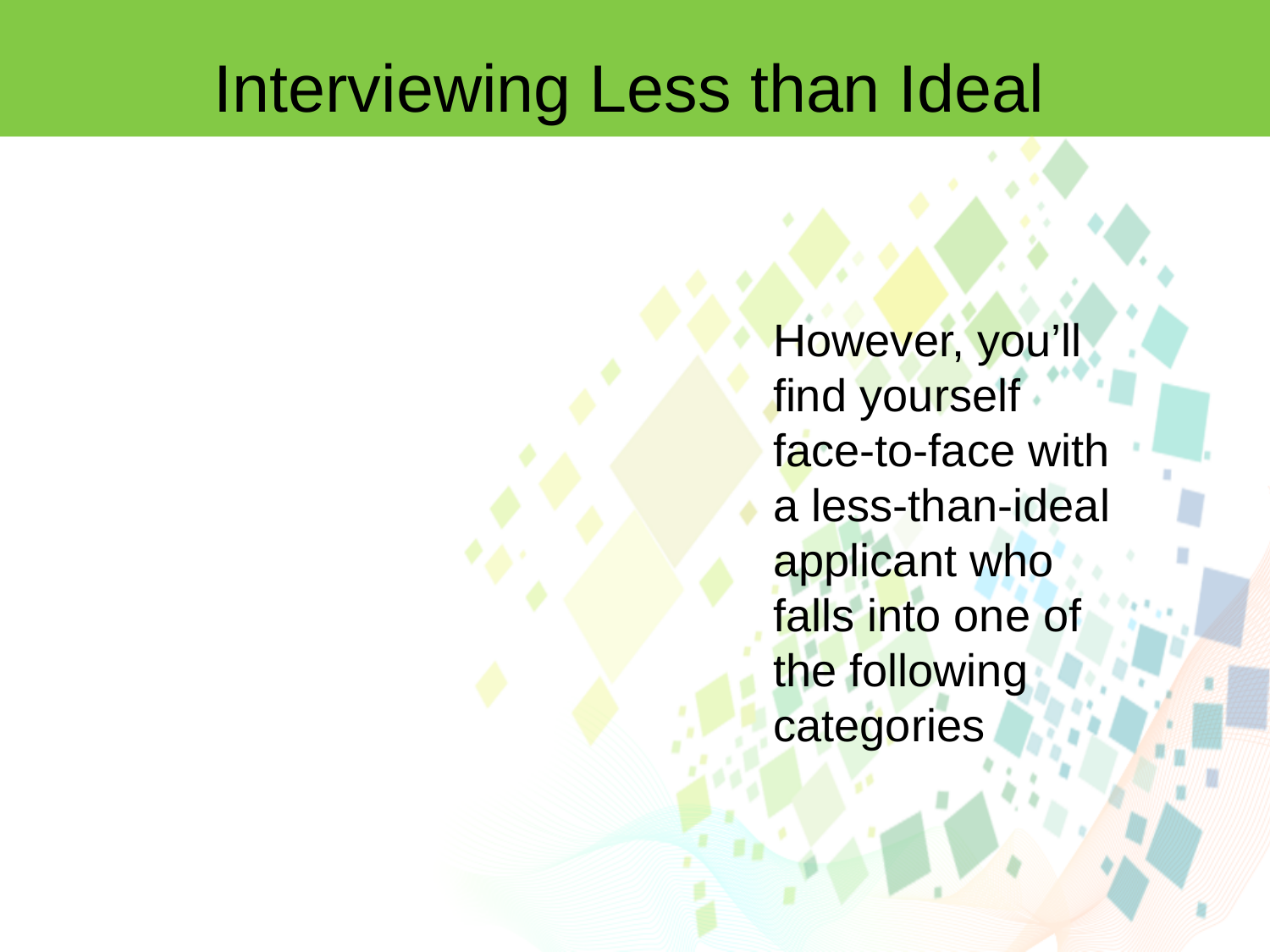

Interviewing Less than Ideal
However, you’ll find yourself face-to-face with a less-than-ideal applicant who falls into one of the following categories